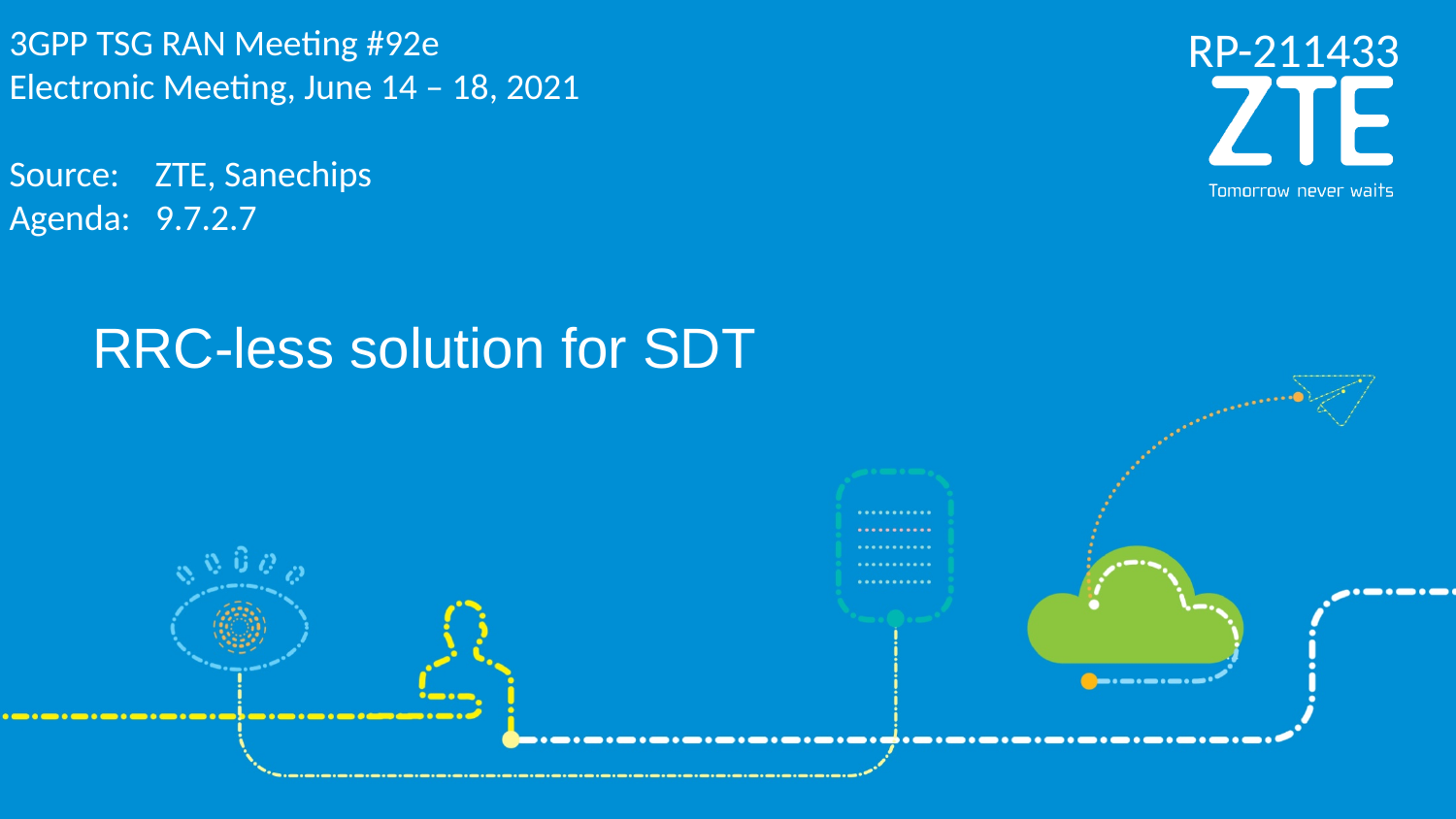

3GPP TSG RAN Meeting #92e
Electronic Meeting, June 14 – 18, 2021

Source: 	ZTE, Sanechips
Agenda:   9.7.2.7

RP-211433
RRC-less solution for SDT